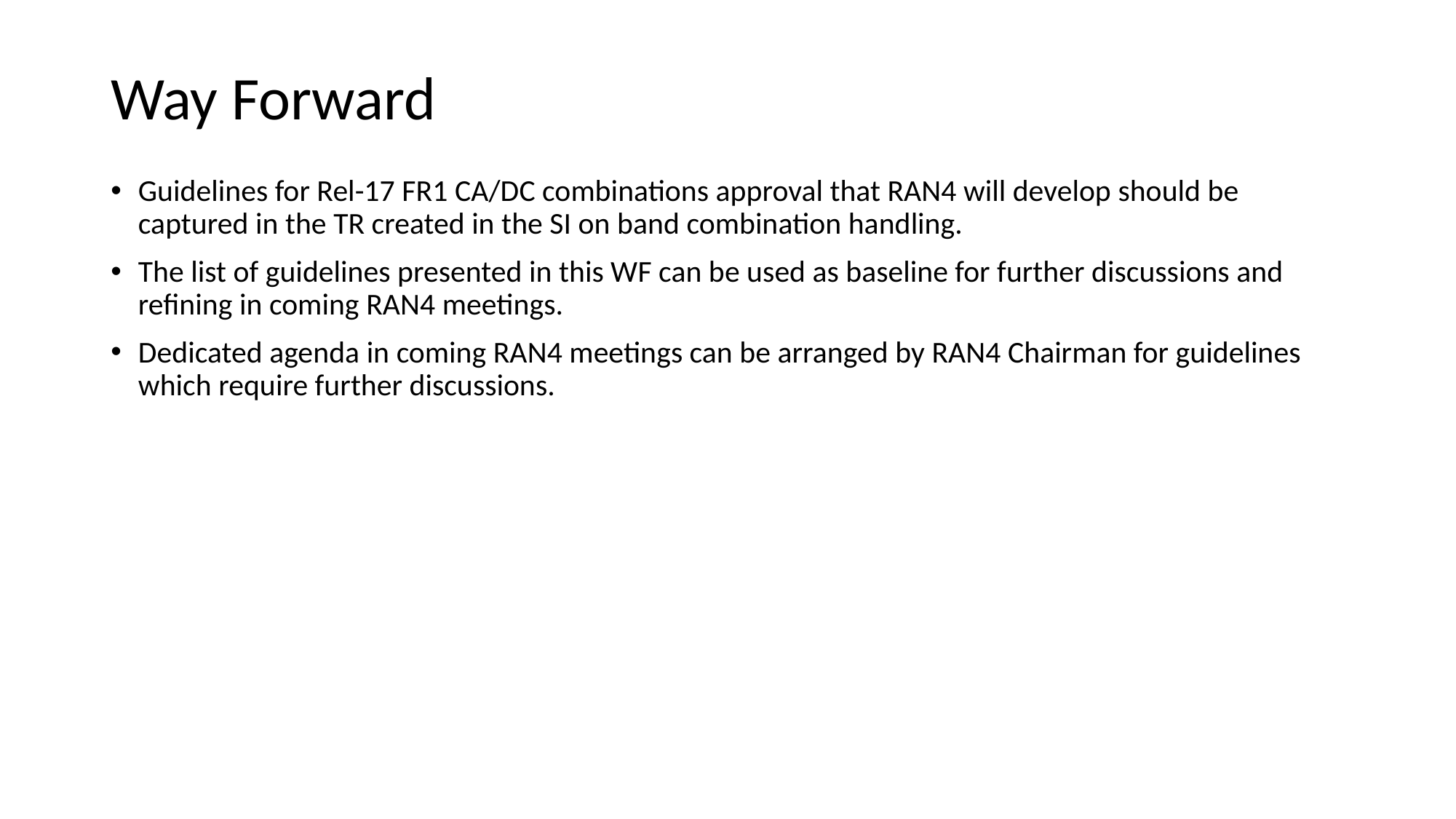

# Way Forward
Guidelines for Rel-17 FR1 CA/DC combinations approval that RAN4 will develop should be captured in the TR created in the SI on band combination handling.
The list of guidelines presented in this WF can be used as baseline for further discussions and refining in coming RAN4 meetings.
Dedicated agenda in coming RAN4 meetings can be arranged by RAN4 Chairman for guidelines which require further discussions.